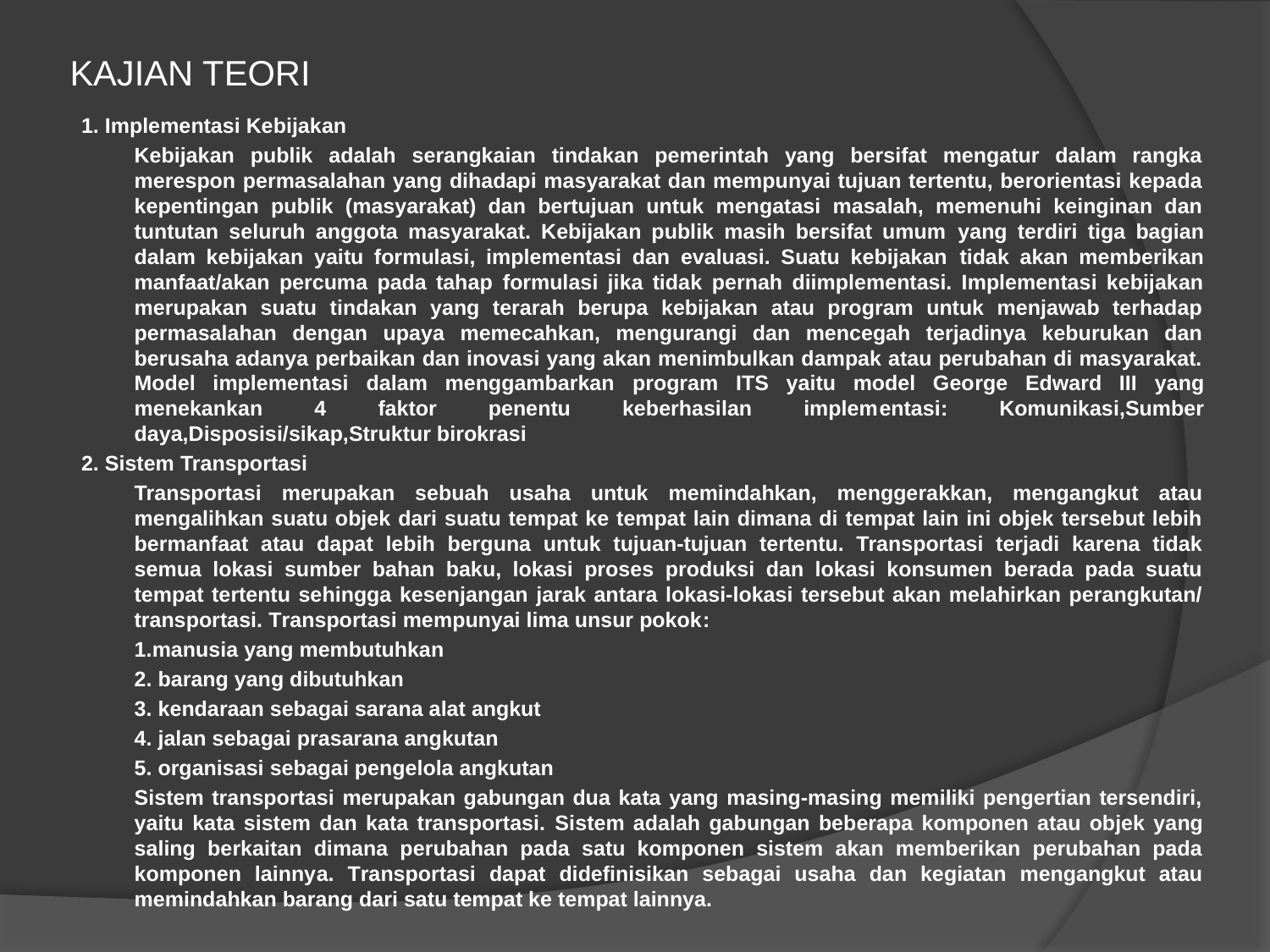

# KAJIAN TEORI
1. Implementasi Kebijakan
	Kebijakan publik adalah serangkaian tindakan pemerintah yang bersifat mengatur dalam rangka merespon permasalahan yang dihadapi masyarakat dan mempunyai tujuan tertentu, berorientasi kepada kepentingan publik (masyarakat) dan bertujuan untuk mengatasi masalah, memenuhi keinginan dan tuntutan seluruh anggota masyarakat. Kebijakan publik masih bersifat umum yang terdiri tiga bagian dalam kebijakan yaitu formulasi, implementasi dan evaluasi. Suatu kebijakan tidak akan memberikan manfaat/akan percuma pada tahap formulasi jika tidak pernah diimplementasi. Implementasi kebijakan merupakan suatu tindakan yang terarah berupa kebijakan atau program untuk menjawab terhadap permasalahan dengan upaya memecahkan, mengurangi dan mencegah terjadinya keburukan dan berusaha adanya perbaikan dan inovasi yang akan menimbulkan dampak atau perubahan di masyarakat. Model implementasi dalam menggambarkan program ITS yaitu model George Edward III yang menekankan 4 faktor penentu keberhasilan implementasi: Komunikasi,Sumber daya,Disposisi/sikap,Struktur birokrasi
2. Sistem Transportasi
	Transportasi merupakan sebuah usaha untuk memindahkan, menggerakkan, mengangkut atau mengalihkan suatu objek dari suatu tempat ke tempat lain dimana di tempat lain ini objek tersebut lebih bermanfaat atau dapat lebih berguna untuk tujuan-tujuan tertentu. Transportasi terjadi karena tidak semua lokasi sumber bahan baku, lokasi proses produksi dan lokasi konsumen berada pada suatu tempat tertentu sehingga kesenjangan jarak antara lokasi-lokasi tersebut akan melahirkan perangkutan/ transportasi. Transportasi mempunyai lima unsur pokok:
	1.manusia yang membutuhkan
	2. barang yang dibutuhkan
	3. kendaraan sebagai sarana alat angkut
	4. jalan sebagai prasarana angkutan
	5. organisasi sebagai pengelola angkutan
	Sistem transportasi merupakan gabungan dua kata yang masing-masing memiliki pengertian tersendiri, yaitu kata sistem dan kata transportasi. Sistem adalah gabungan beberapa komponen atau objek yang saling berkaitan dimana perubahan pada satu komponen sistem akan memberikan perubahan pada komponen lainnya. Transportasi dapat didefinisikan sebagai usaha dan kegiatan mengangkut atau memindahkan barang dari satu tempat ke tempat lainnya.